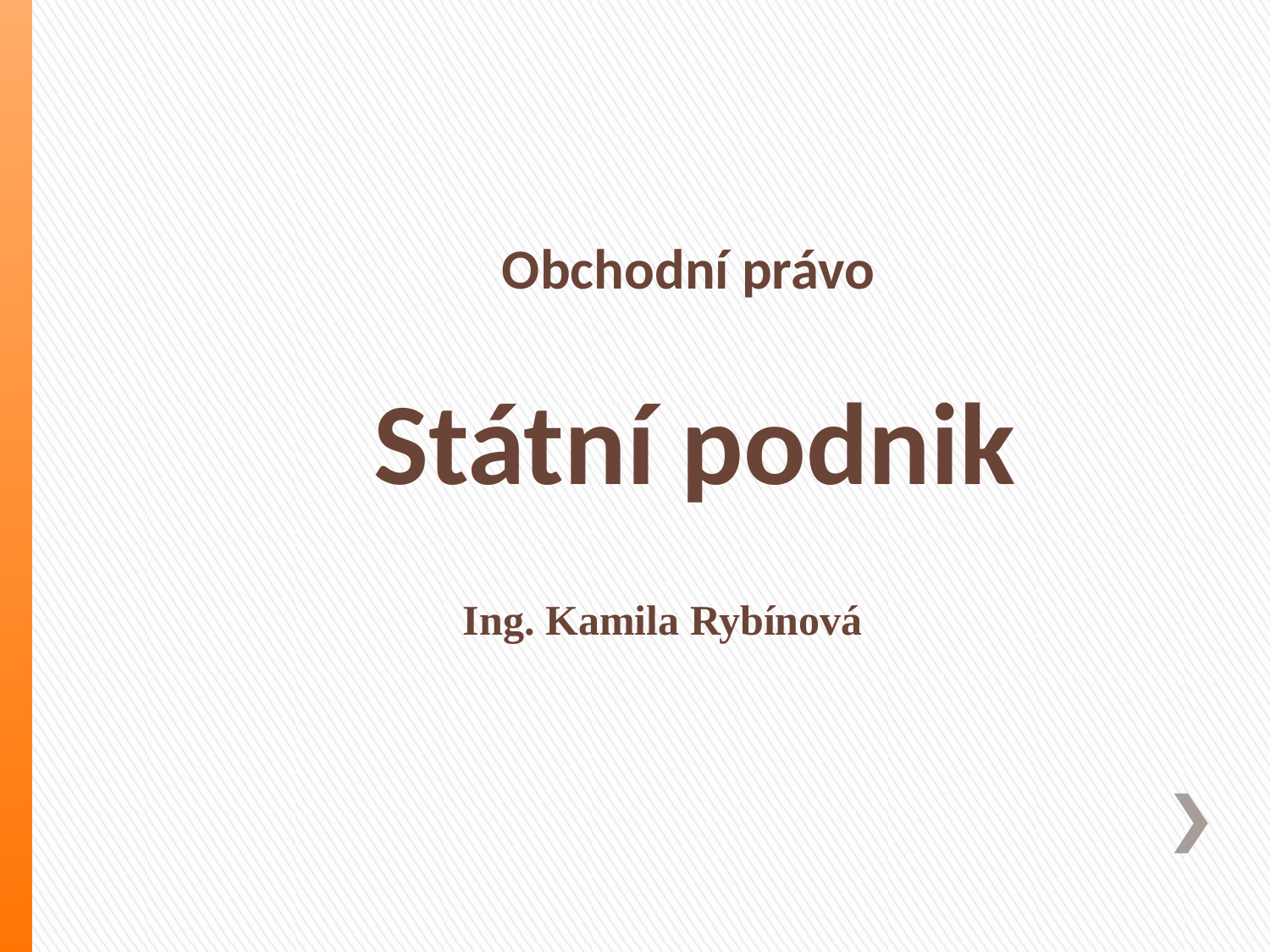

Obchodní právo

Státní podnik

Ing. Kamila Rybínová